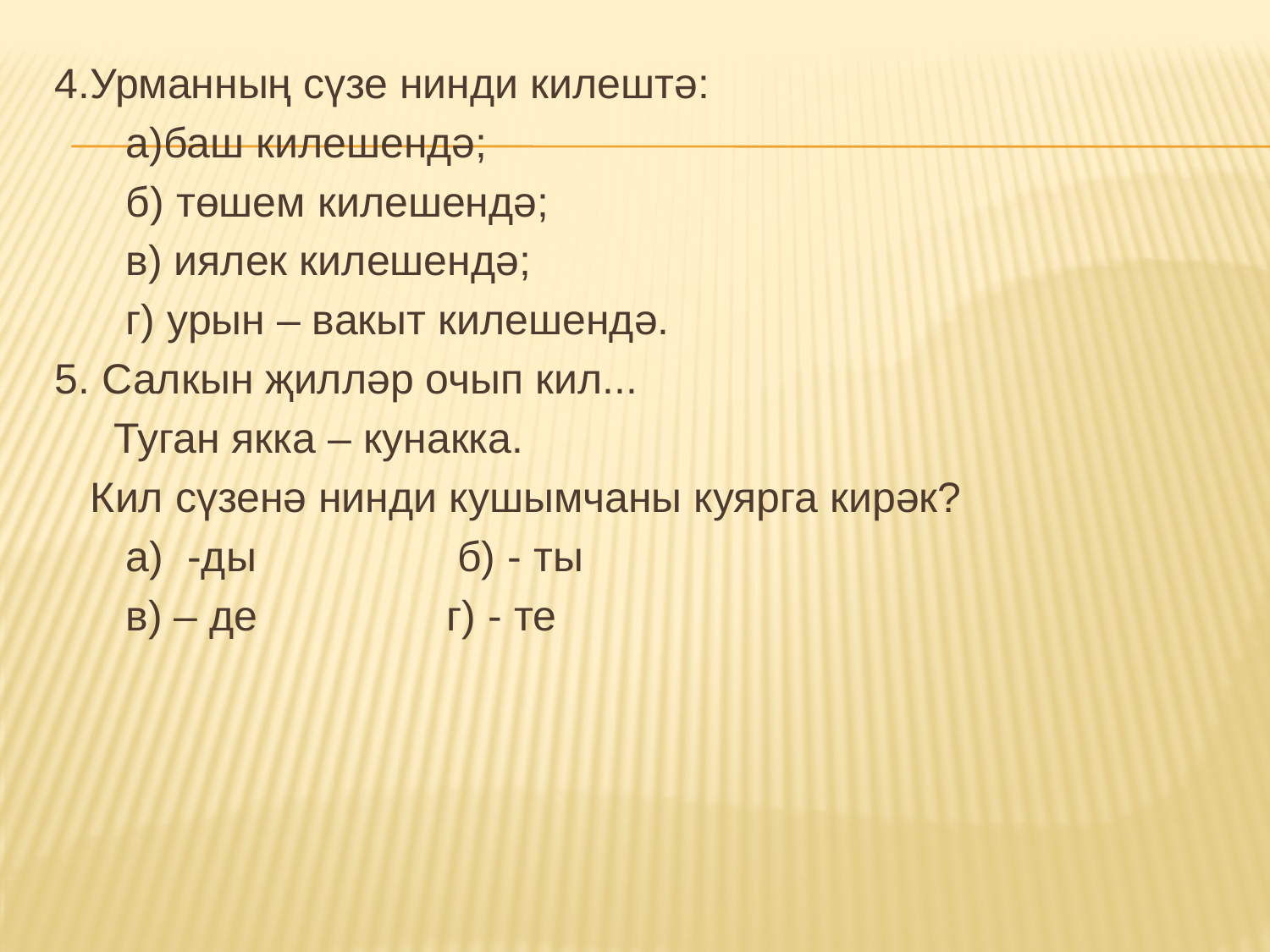

4.Урманның сүзе нинди килештә:
      а)баш килешендә;
      б) төшем килешендә;
      в) иялек килешендә;
      г) урын – вакыт килешендә.
5. Салкын җилләр очып кил...
     Туган якка – кунакка.
   Кил сүзенә нинди кушымчаны куярга кирәк?
      а)  -ды                 б) - ты
      в) – де                г) - те
#